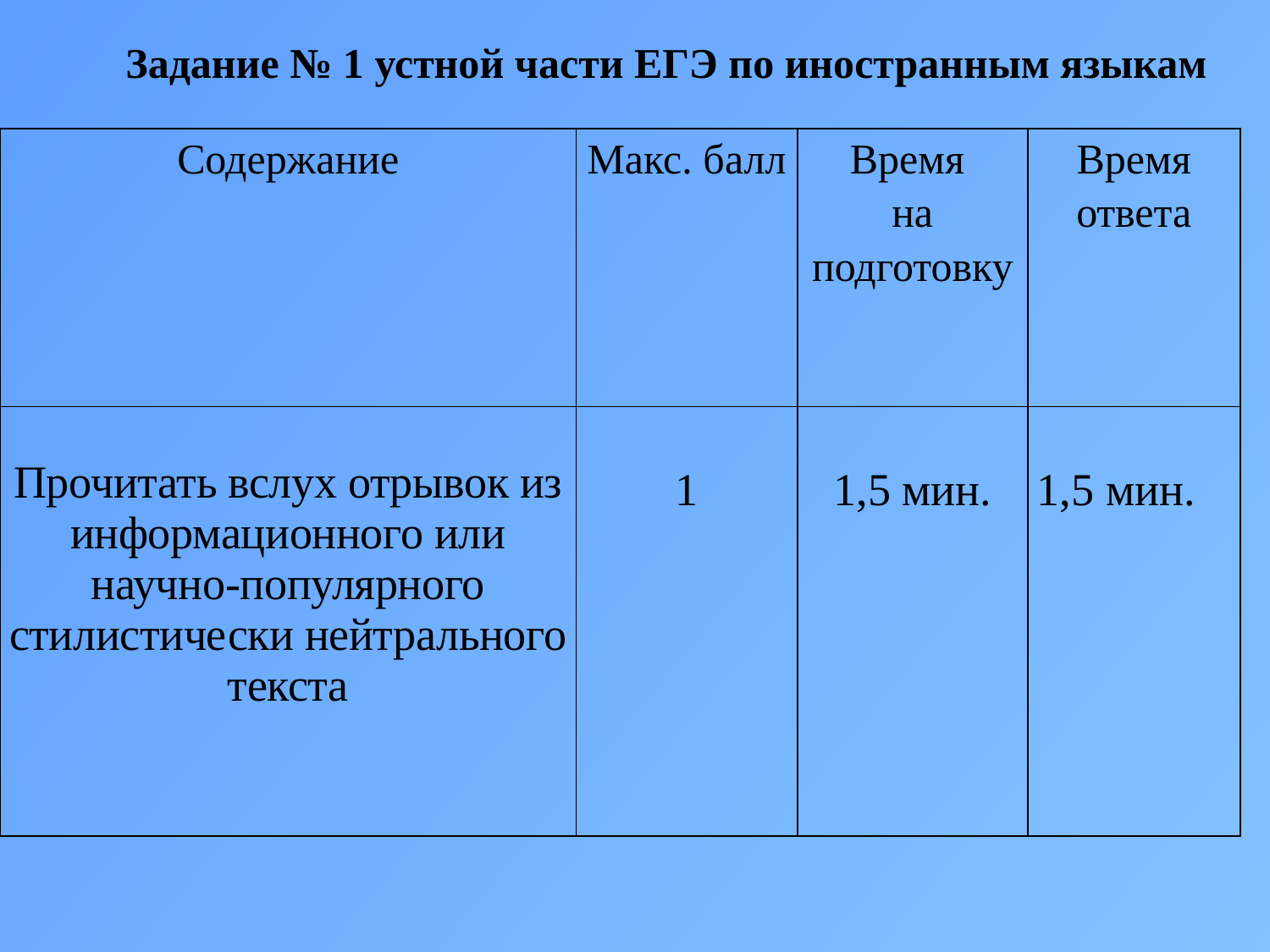

Задание № 1 устной части ЕГЭ по иностранным языкам
| Содержание | Макс. балл | Время на подготовку | Время ответа |
| --- | --- | --- | --- |
| Прочитать вслух отрывок из информационного или научно-популярного стилистически нейтрального текста | 1 | 1,5 мин. | 1,5 мин. |